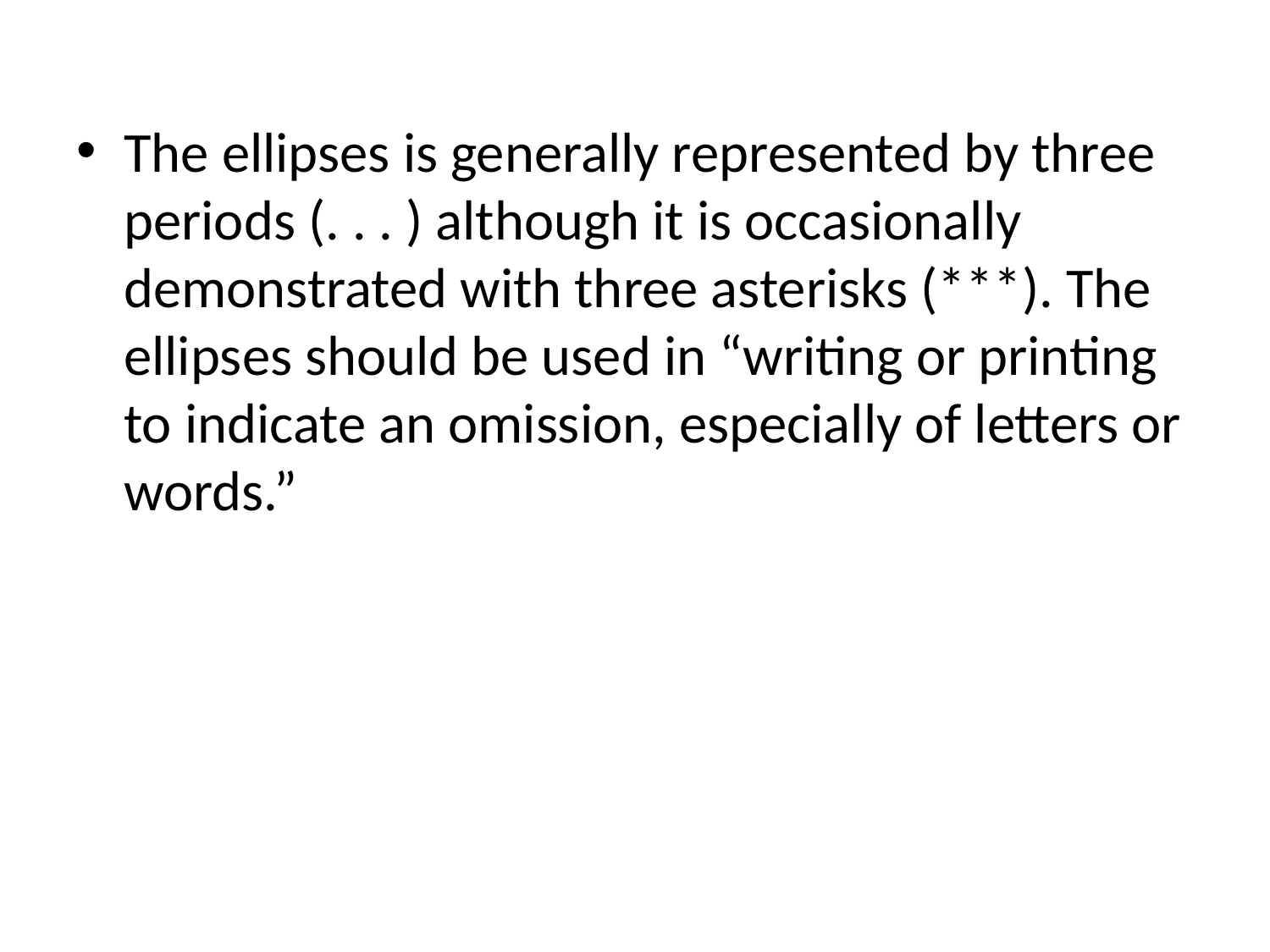

The ellipses is generally represented by three periods (. . . ) although it is occasionally demonstrated with three asterisks (***). The ellipses should be used in “writing or printing to indicate an omission, especially of letters or words.”